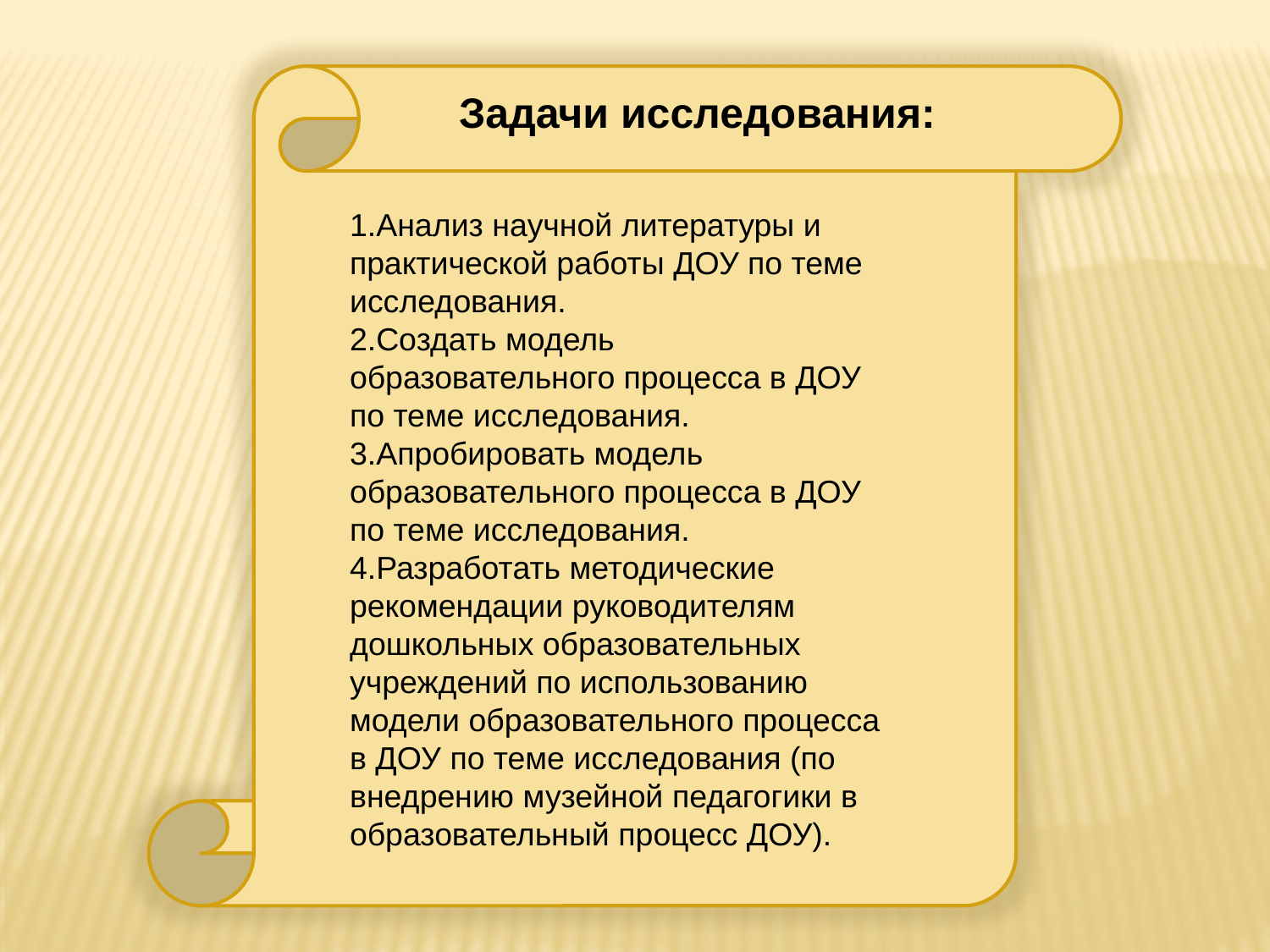

Задачи исследования:

1.Анализ научной литературы и практической работы ДОУ по теме исследования.
2.Создать модель образовательного процесса в ДОУ по теме исследования.
3.Апробировать модель образовательного процесса в ДОУ по теме исследования.
4.Разработать методические рекомендации руководителям дошкольных образовательных учреждений по использованию модели образовательного процесса в ДОУ по теме исследования (по внедрению музейной педагогики в образовательный процесс ДОУ).